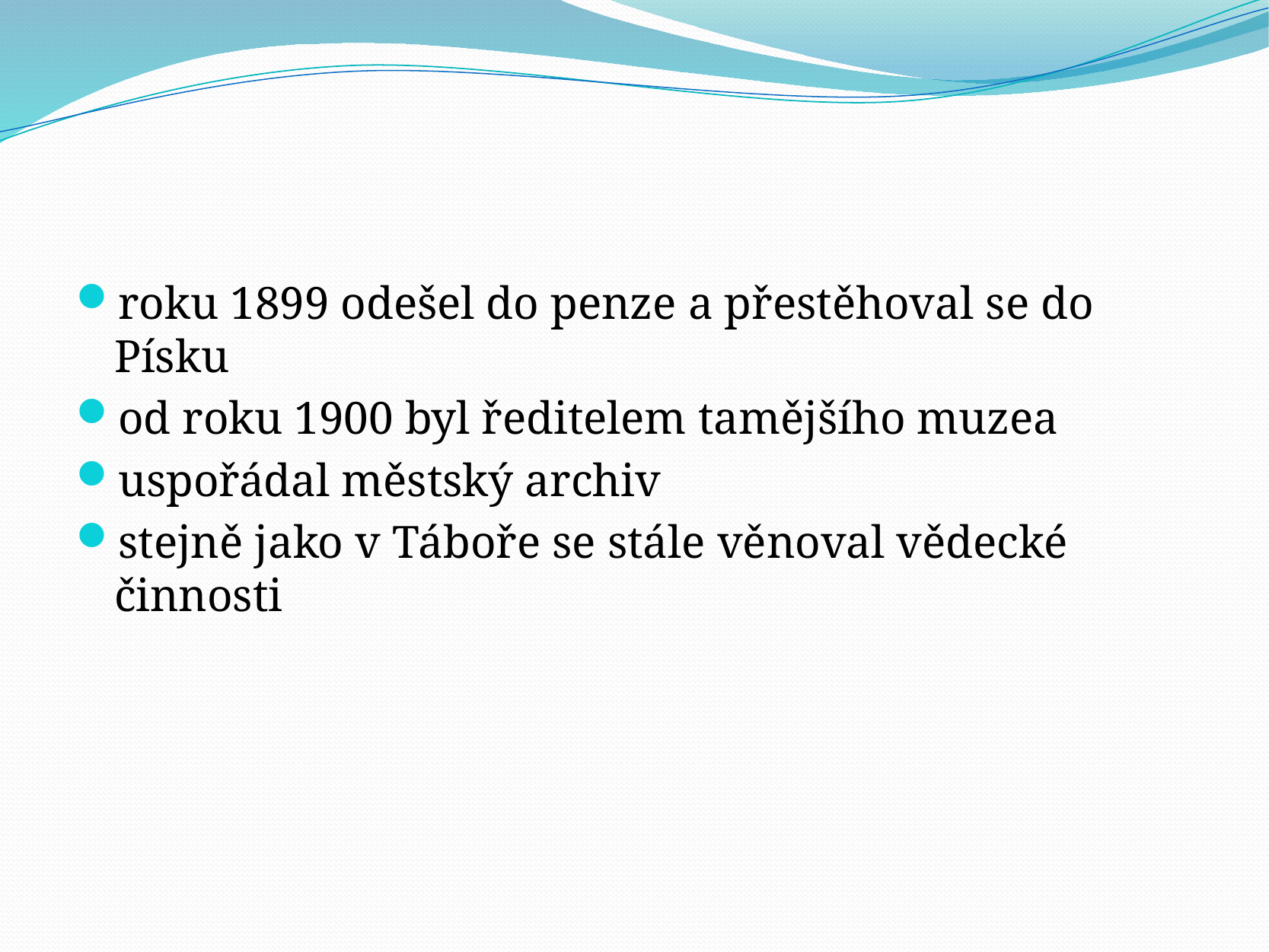

#
roku 1899 odešel do penze a přestěhoval se do Písku
od roku 1900 byl ředitelem tamějšího muzea
uspořádal městský archiv
stejně jako v Táboře se stále věnoval vědecké činnosti